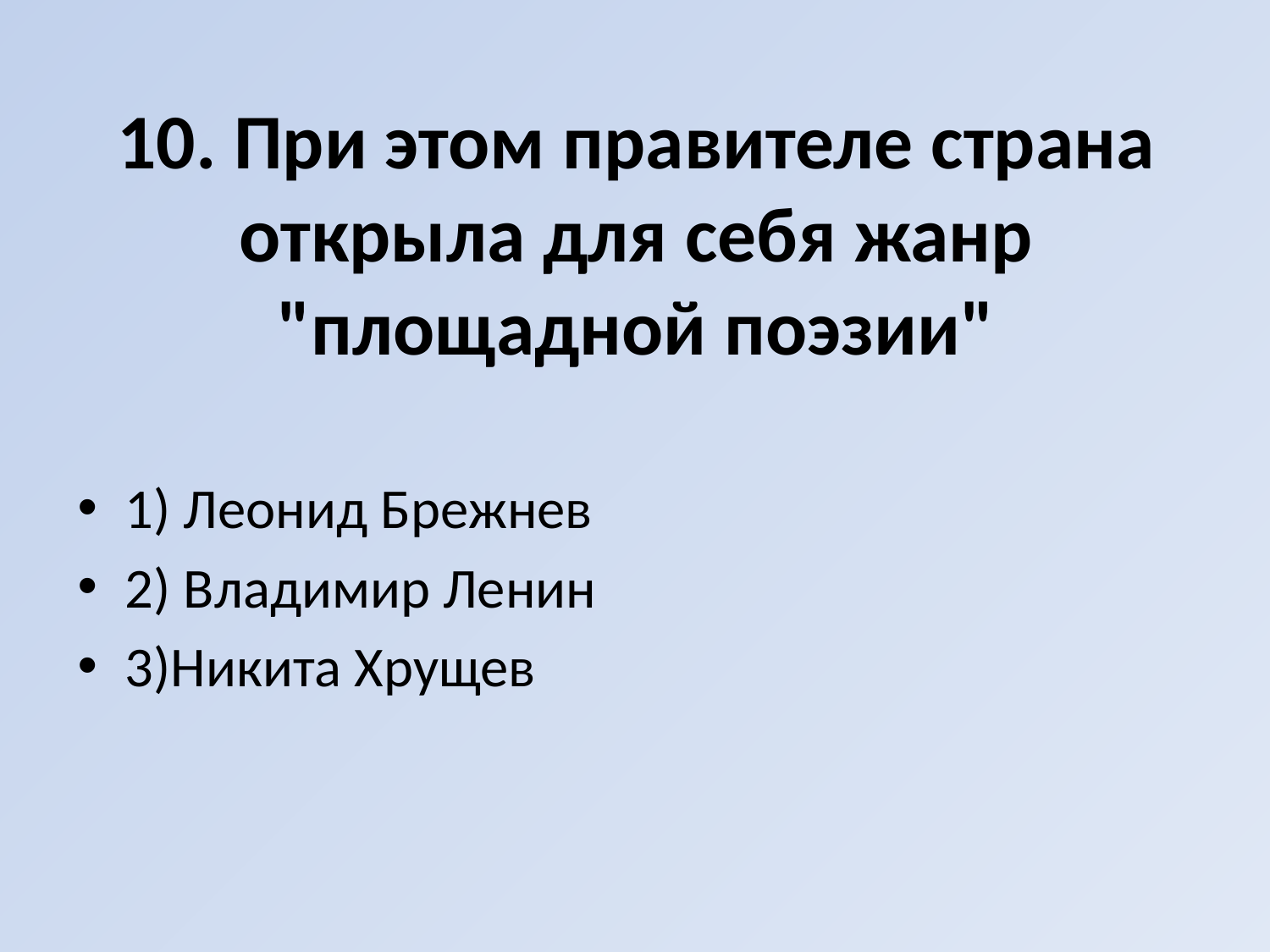

# 10. При этом правителе страна открыла для себя жанр "площадной поэзии"
1) Леонид Брежнев
2) Владимир Ленин
3)Никита Хрущев